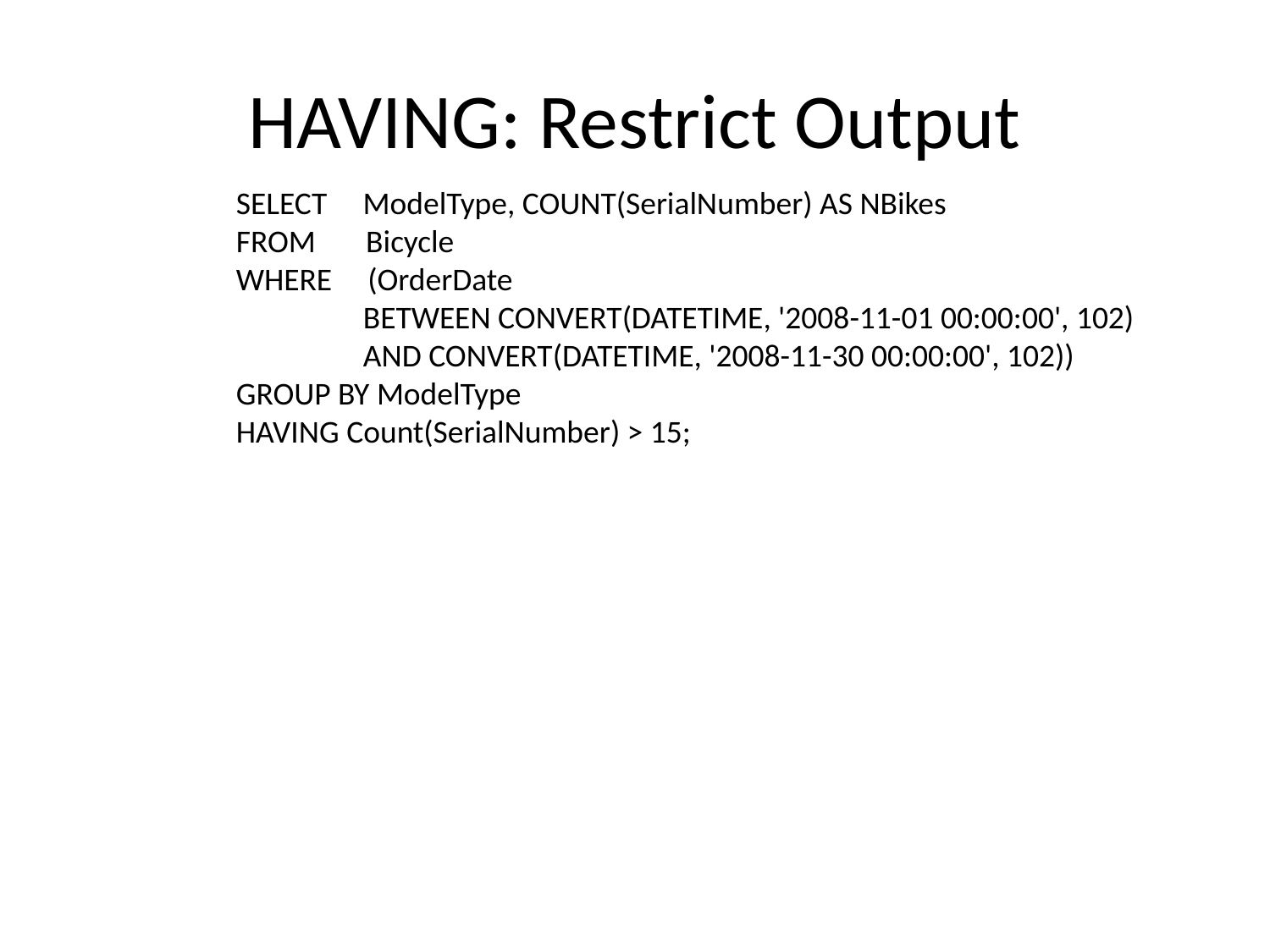

# HAVING: Restrict Output
SELECT     ModelType, COUNT(SerialNumber) AS NBikes
FROM       Bicycle
WHERE     (OrderDate
	BETWEEN CONVERT(DATETIME, '2008-11-01 00:00:00', 102)
	AND CONVERT(DATETIME, '2008-11-30 00:00:00', 102))
GROUP BY ModelType
HAVING Count(SerialNumber) > 15;